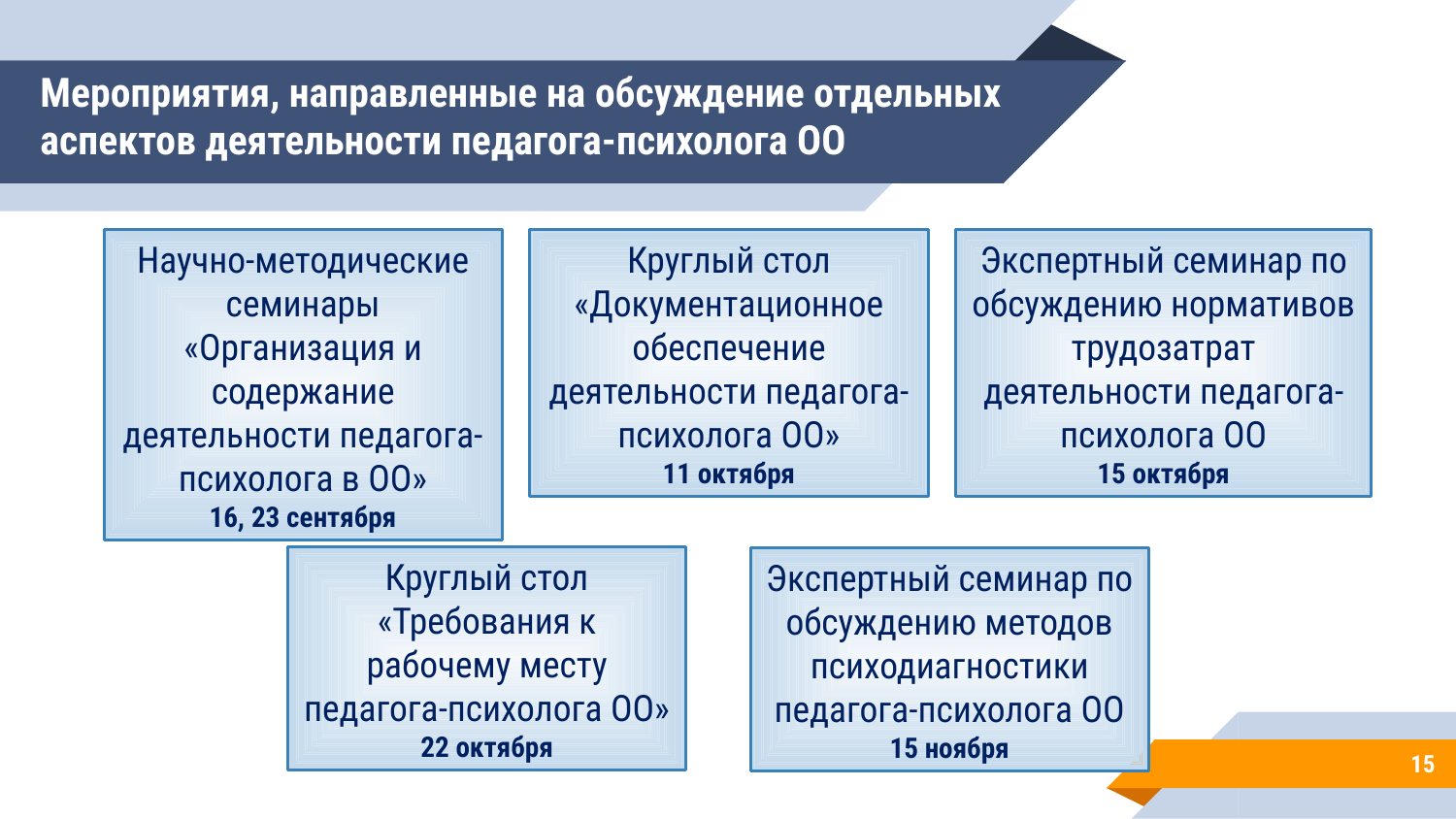

# Мероприятия, направленные на обсуждение отдельных аспектов деятельности педагога-психолога ОО
Научно-методические семинары «Организация и содержание деятельности педагога-психолога в ОО»
16, 23 сентября

Круглый стол «Документационное обеспечение деятельности педагога-психолога ОО»
11 октября
Экспертный семинар по обсуждению нормативов трудозатрат деятельности педагога-психолога ОО
15 октября
Круглый стол «Требования к рабочему месту педагога-психолога ОО»
22 октября
Экспертный семинар по обсуждению методов психодиагностики педагога-психолога ОО
15 ноября
15